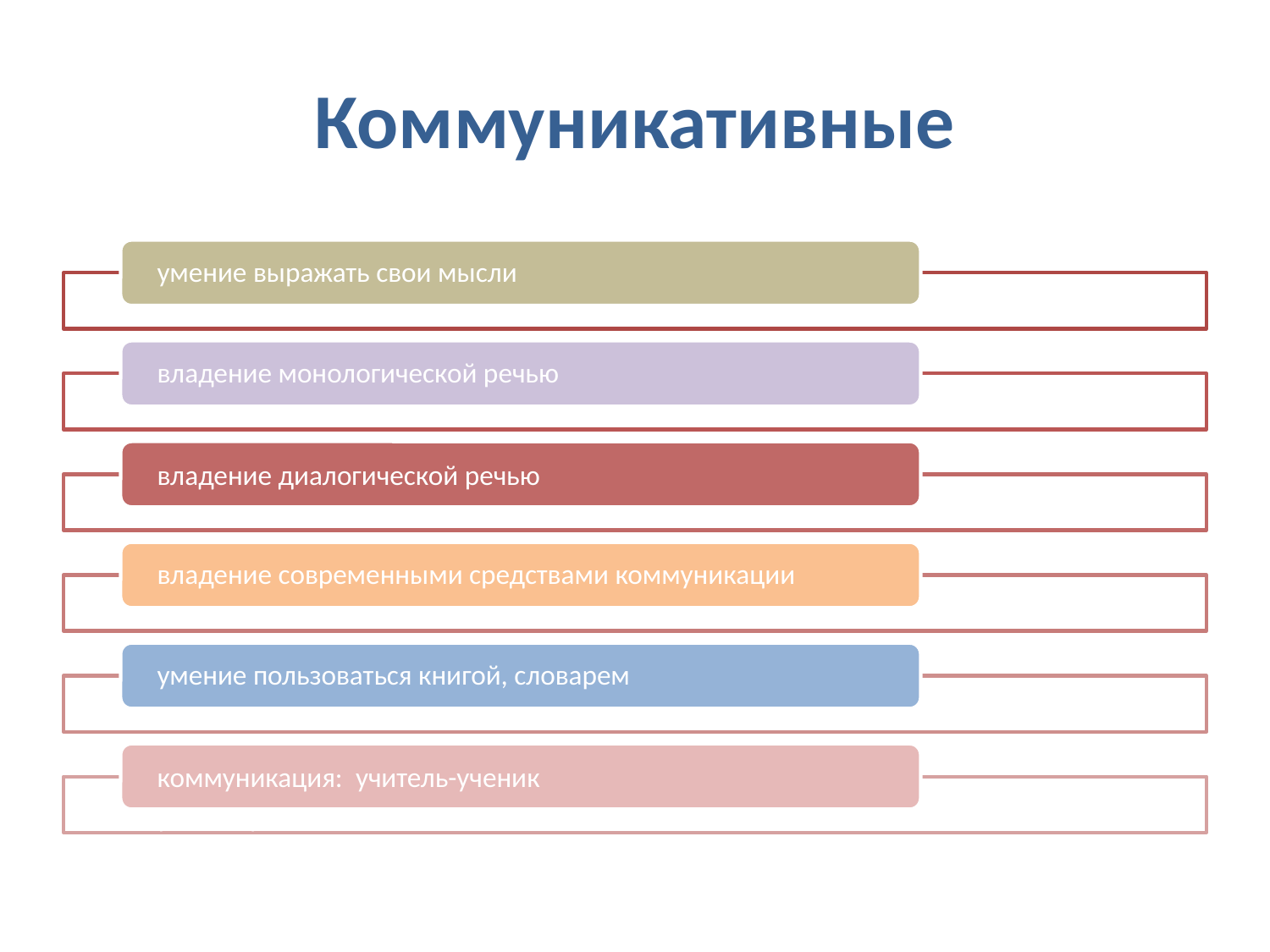

# Коммуникативные
умение выражать свои мысли
владение монологической речью

владение диалогической речью

владение современными средствами коммуникации
умение пользоваться книгой, словарем

коммуникация:  учитель-ученик
ученик-ученик